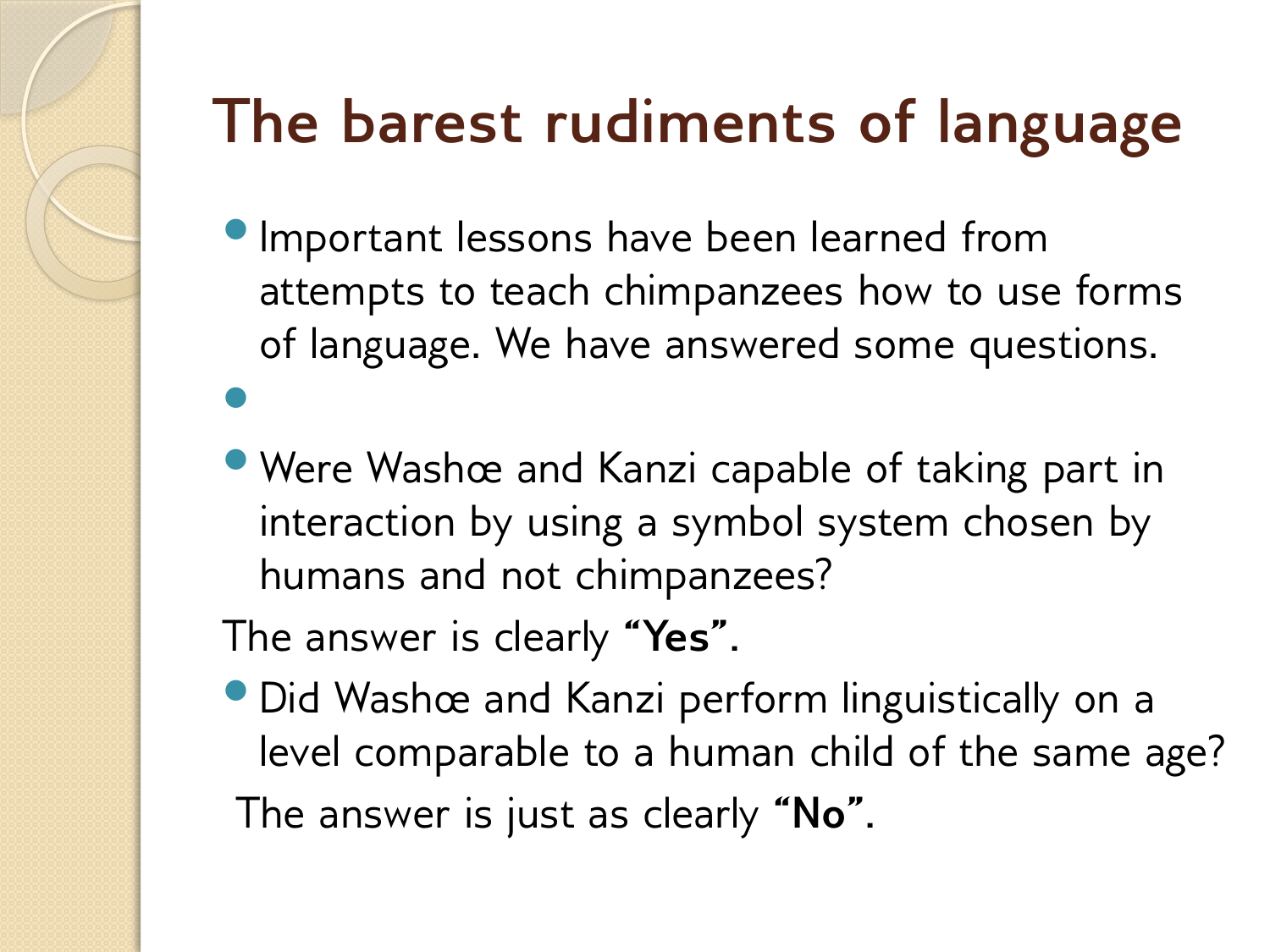

# The barest rudiments of language
Important lessons have been learned from attempts to teach chimpanzees how to use forms of language. We have answered some questions.

Were Washoe and Kanzi capable of taking part in interaction by using a symbol system chosen by humans and not chimpanzees?
The answer is clearly “Yes”.
Did Washoe and Kanzi perform linguistically on a level comparable to a human child of the same age?
 The answer is just as clearly “No”.